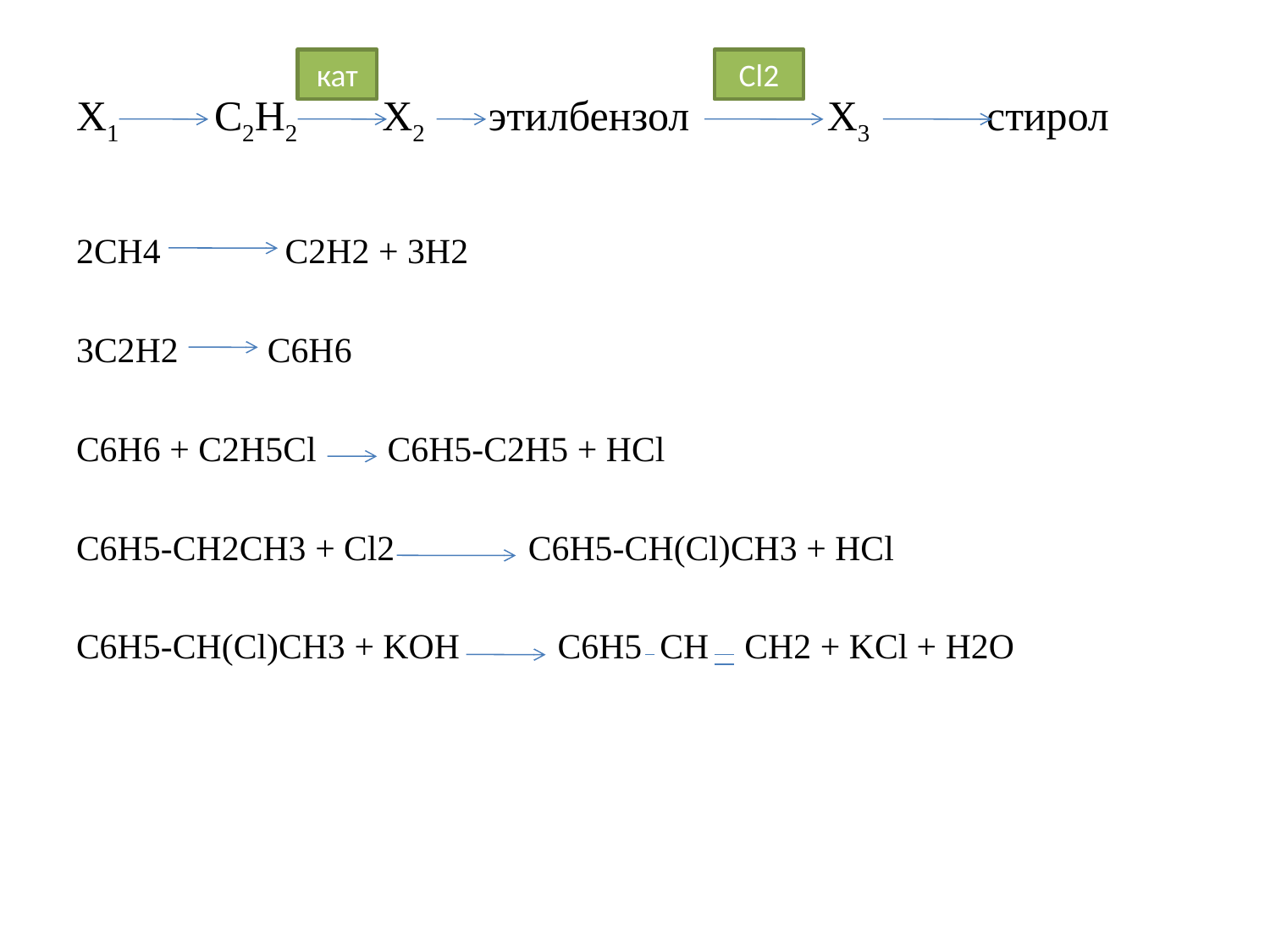

# X1         C2H2        X2      этилбензол             Х3           стирол
кат
Cl2
2CH4              C2H2 + 3H2

3C2H2          C6H6

C6H6 + C2H5Cl        C6H5-C2H5 + HCl

C6H5-CH2CH3 + Cl2               C6H5-CH(Cl)CH3 + HCl

C6H5-CH(Cl)CH3 + KOH           C6H5  CH    CH2 + KCl + H2O